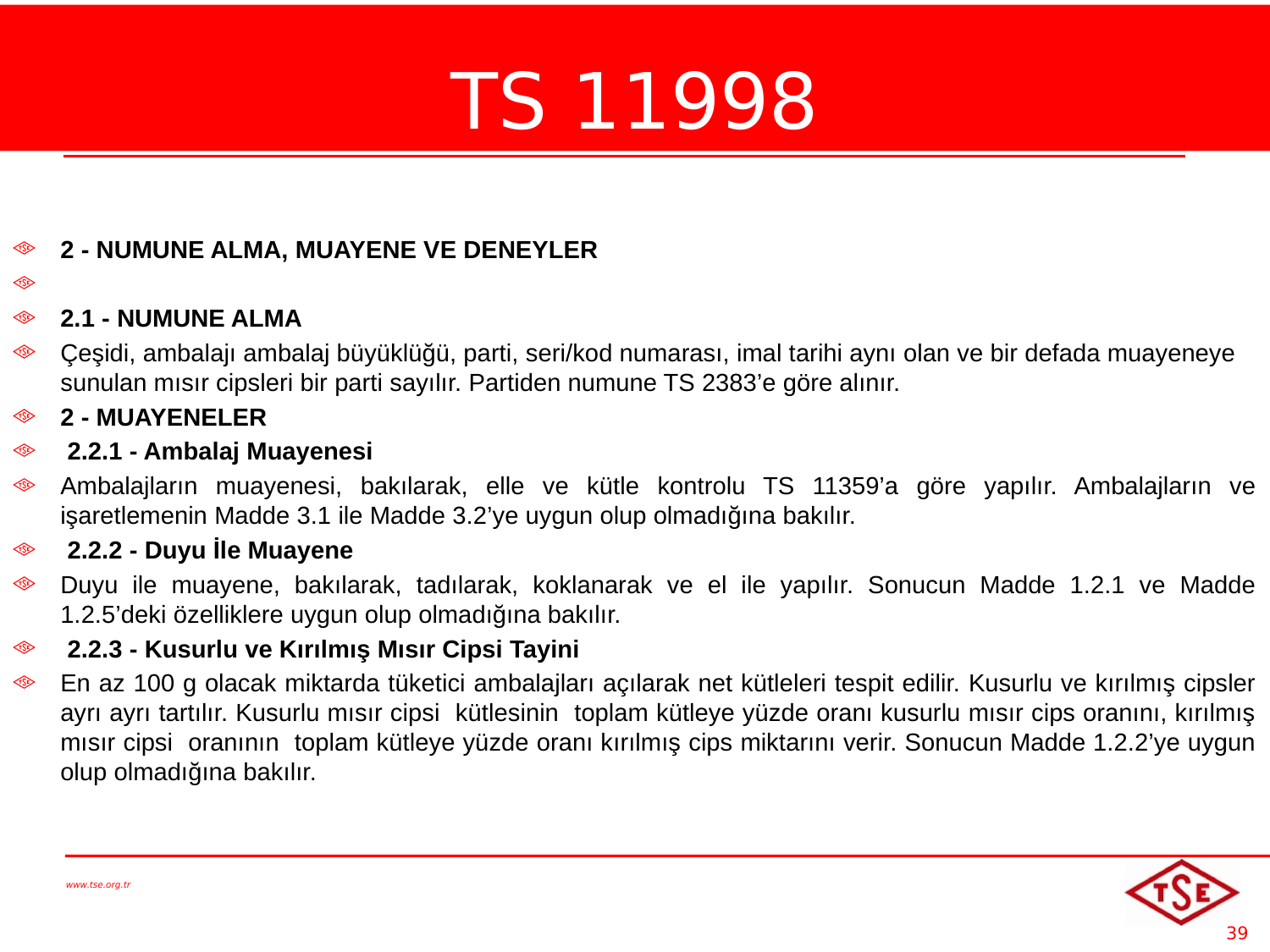

# TS 11998
2 - NUMUNE ALMA, MUAYENE VE DENEYLER

2.1 - NUMUNE ALMA
Çeşidi, ambalajı ambalaj büyüklüğü, parti, seri/kod numarası, imal tarihi aynı olan ve bir defada muayeneye sunulan mısır cipsleri bir parti sayılır. Partiden numune TS 2383’e göre alınır.
2 - MUAYENELER
 2.2.1 - Ambalaj Muayenesi
Ambalajların muayenesi, bakılarak, elle ve kütle kontrolu TS 11359’a göre yapılır. Ambalajların ve işaretlemenin Madde 3.1 ile Madde 3.2’ye uygun olup olmadığına bakılır.
 2.2.2 - Duyu İle Muayene
Duyu ile muayene, bakılarak, tadılarak, koklanarak ve el ile yapılır. Sonucun Madde 1.2.1 ve Madde 1.2.5’deki özelliklere uygun olup olmadığına bakılır.
 2.2.3 - Kusurlu ve Kırılmış Mısır Cipsi Tayini
En az 100 g olacak miktarda tüketici ambalajları açılarak net kütleleri tespit edilir. Kusurlu ve kırılmış cipsler ayrı ayrı tartılır. Kusurlu mısır cipsi  kütlesinin  toplam kütleye yüzde oranı kusurlu mısır cips oranını, kırılmış mısır cipsi  oranının  toplam kütleye yüzde oranı kırılmış cips miktarını verir. Sonucun Madde 1.2.2’ye uygun olup olmadığına bakılır.

www.tse.org.tr
39